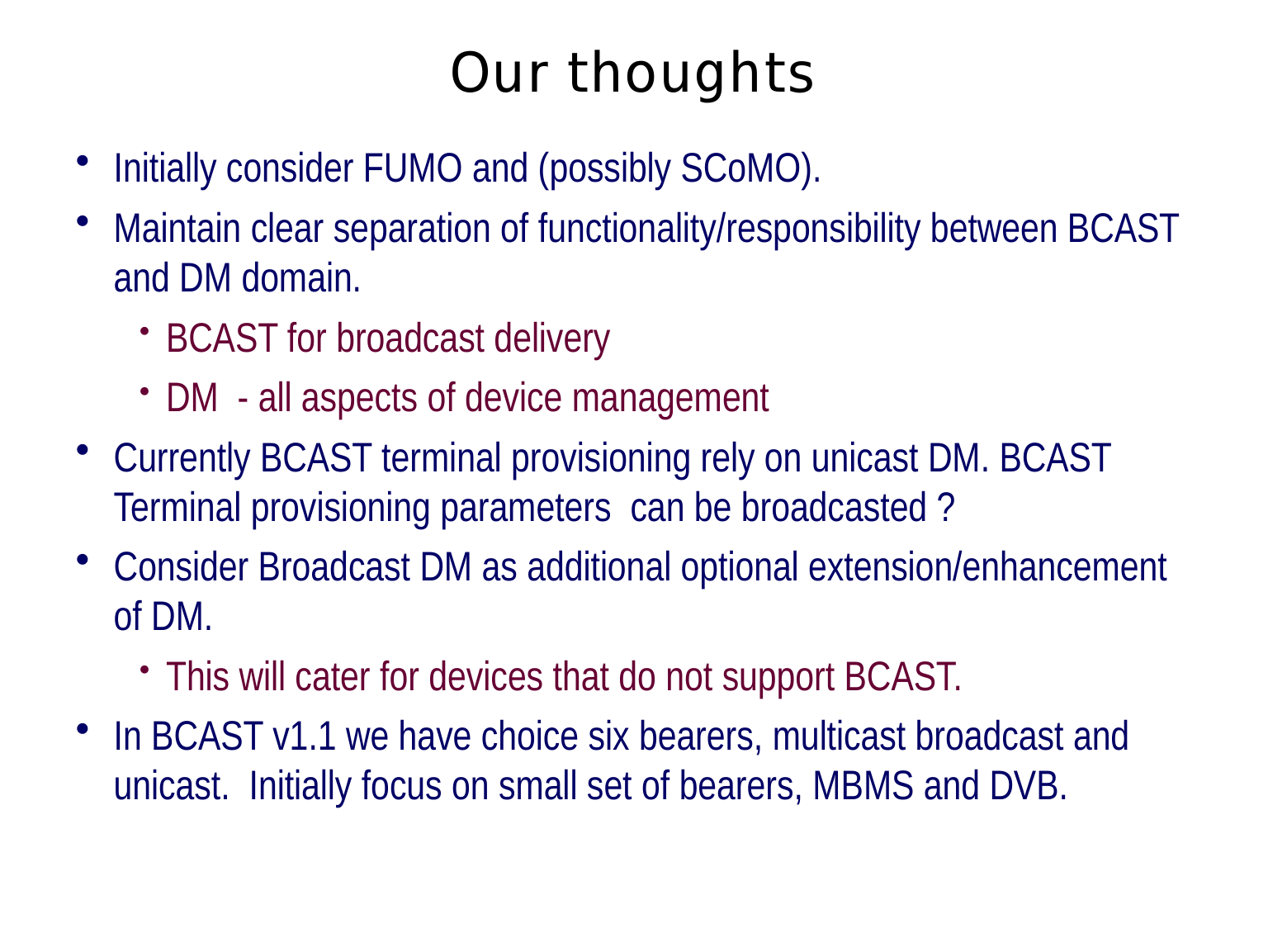

# Our thoughts
Initially consider FUMO and (possibly SCoMO).
Maintain clear separation of functionality/responsibility between BCAST and DM domain.
BCAST for broadcast delivery
DM  - all aspects of device management
Currently BCAST terminal provisioning rely on unicast DM. BCAST Terminal provisioning parameters  can be broadcasted ?
Consider Broadcast DM as additional optional extension/enhancement of DM.
This will cater for devices that do not support BCAST.
In BCAST v1.1 we have choice six bearers, multicast broadcast and unicast.  Initially focus on small set of bearers, MBMS and DVB.